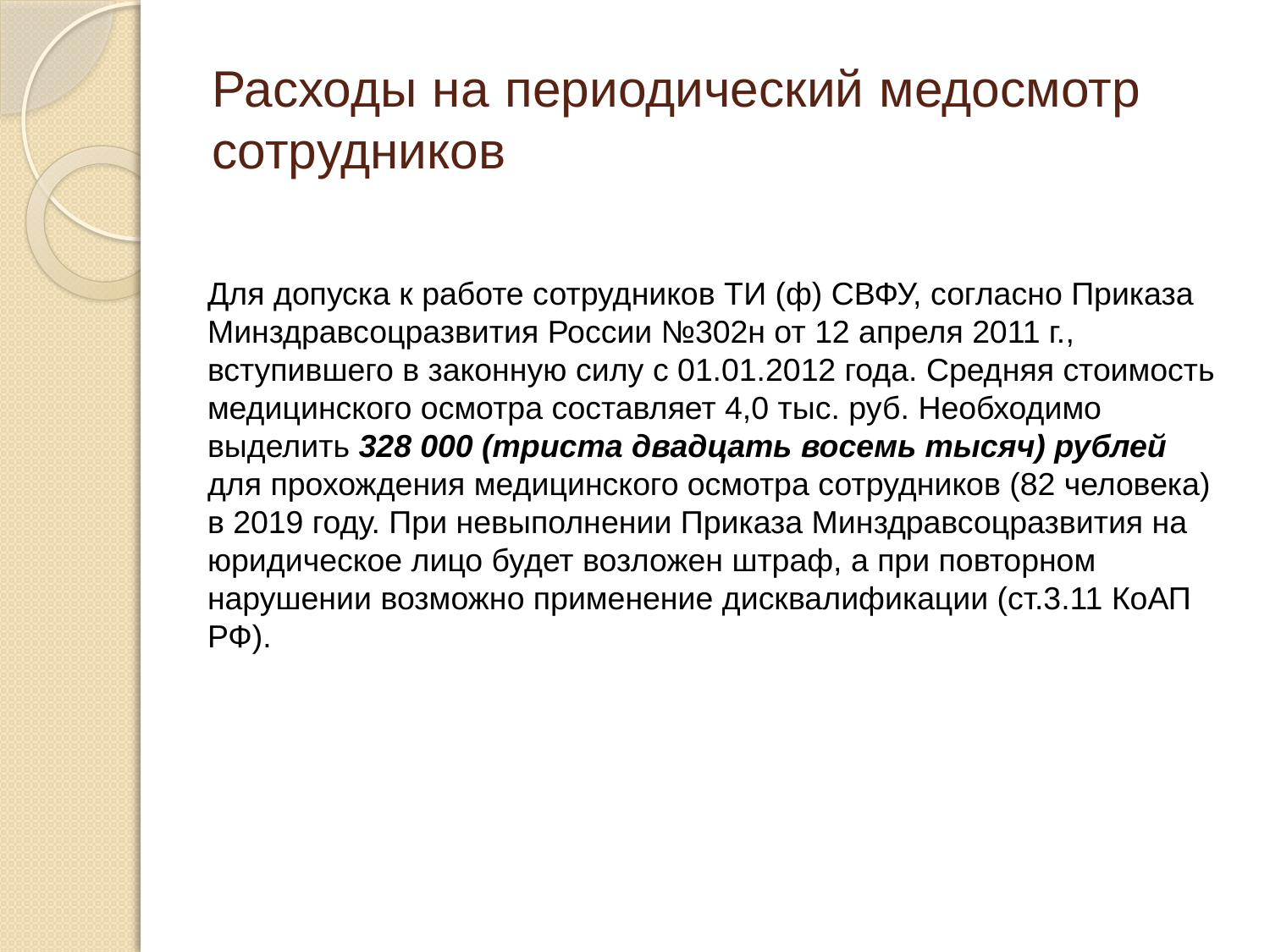

# Расходы на периодический медосмотр сотрудников
Для допуска к работе сотрудников ТИ (ф) СВФУ, согласно Приказа Минздравсоцразвития России №302н от 12 апреля 2011 г., вступившего в законную силу с 01.01.2012 года. Средняя стоимость медицинского осмотра составляет 4,0 тыс. руб. Необходимо выделить 328 000 (триста двадцать восемь тысяч) рублей для прохождения медицинского осмотра сотрудников (82 человека) в 2019 году. При невыполнении Приказа Минздравсоцразвития на юридическое лицо будет возложен штраф, а при повторном нарушении возможно применение дисквалификации (ст.3.11 КоАП РФ).